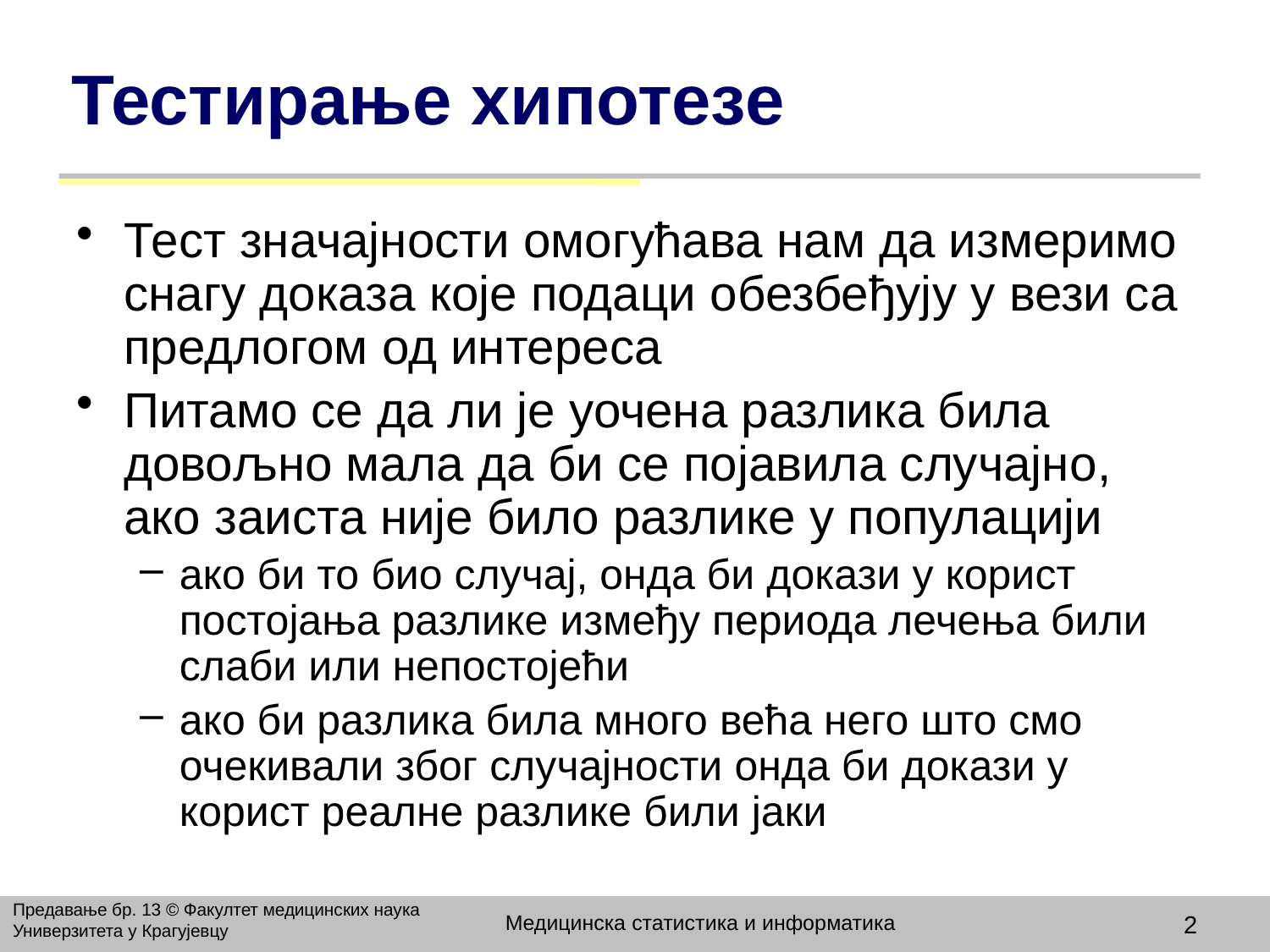

# Тестирање хипотезе
Тест значајности омогућава нам да измеримо снагу доказа које подаци обезбеђују у вези са предлогом од интереса
Питамо се да ли је уочена разлика била довољно мала да би се појавила случајно, ако заиста није било разлике у популацији
ако би то био случај, онда би докази у корист постојања разлике између периода лечења били слаби или непостојећи
ако би разлика била много већа него што смо очекивали због случајности онда би докази у корист реалне разлике били јаки
Предавање бр. 13 © Факултет медицинских наука Универзитета у Крагујевцу
Медицинска статистика и информатика
2